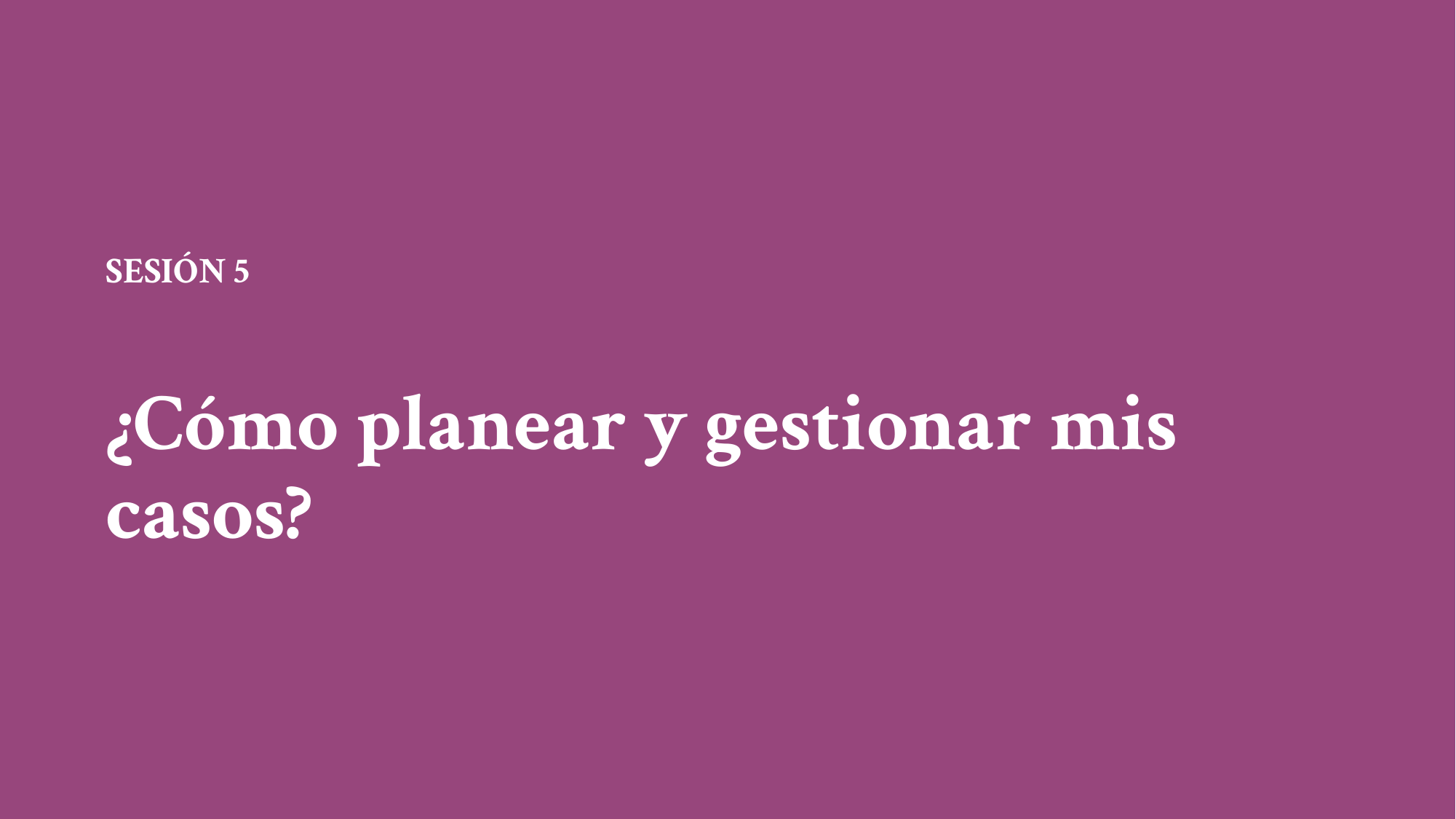

# SESIÓN 5 ¿Cómo planear y gestionar mis casos?